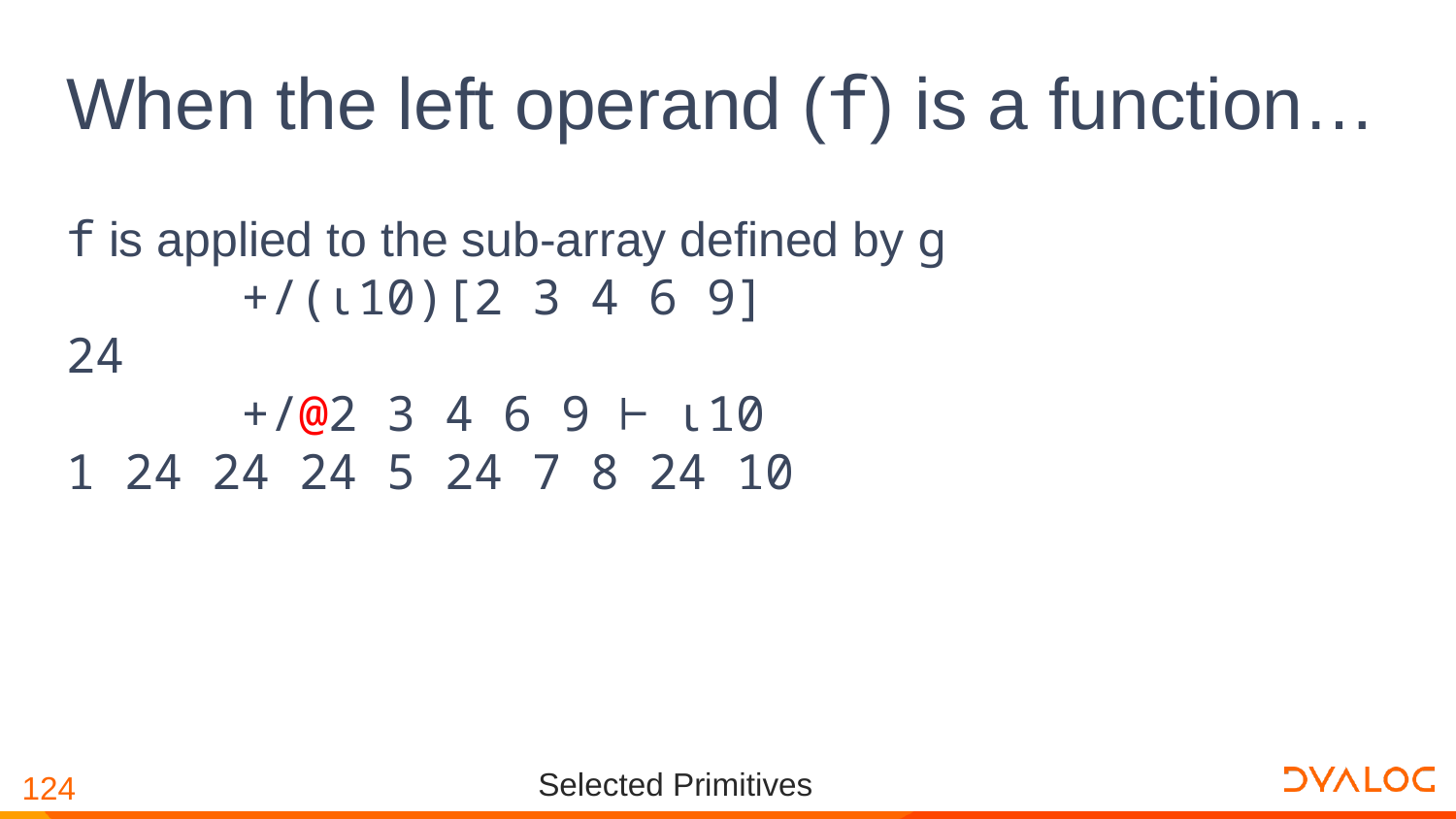

# When the left operand (f) is a function…
f is applied to the sub-array defined by g
      +/(⍳10)[2 3 4 6 9]
24
      +/@2 3 4 6 9 ⊢ ⍳10
1 24 24 24 5 24 7 8 24 10